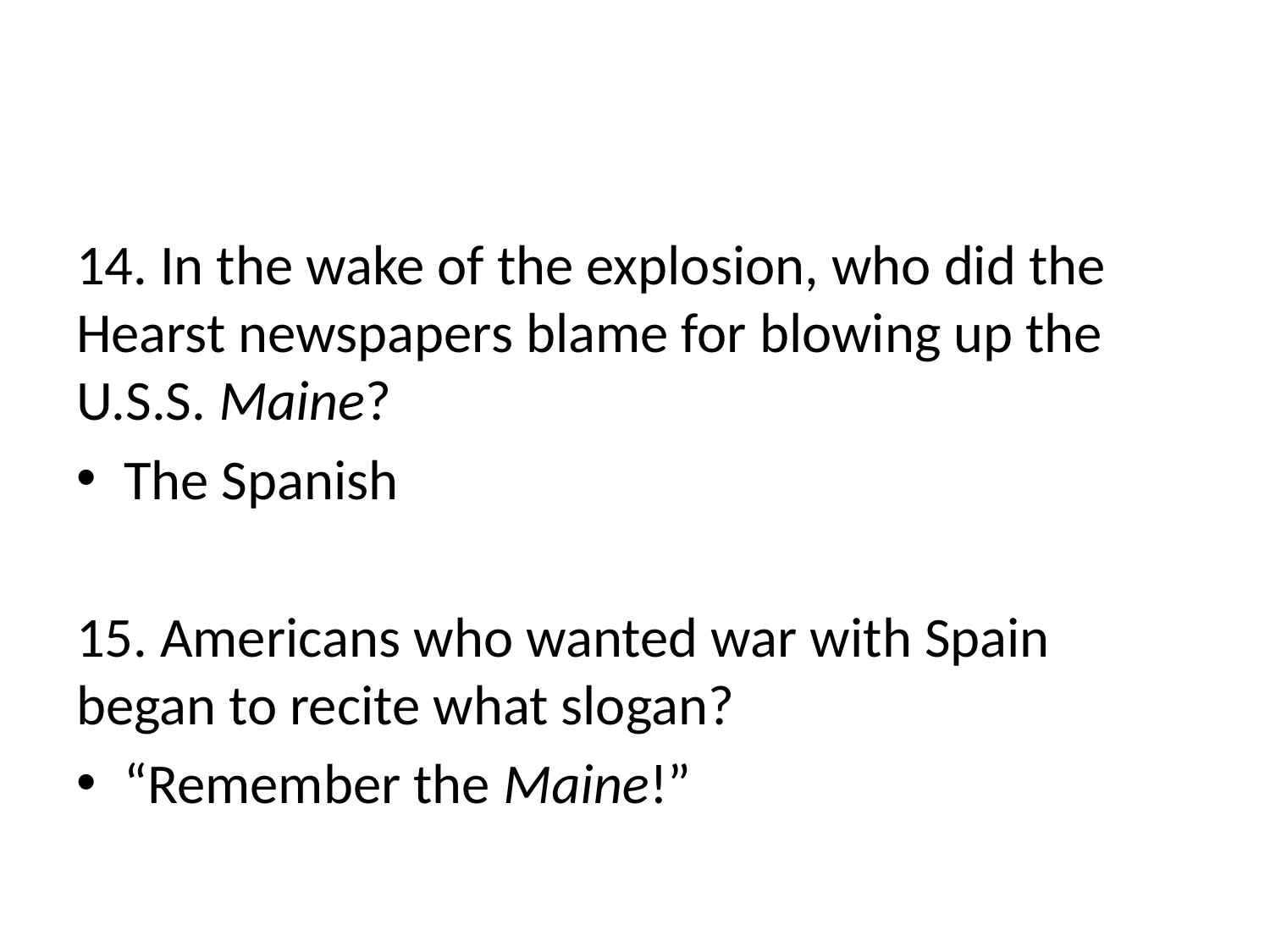

#
14. In the wake of the explosion, who did the Hearst newspapers blame for blowing up the U.S.S. Maine?
The Spanish

15. Americans who wanted war with Spain began to recite what slogan?
“Remember the Maine!”